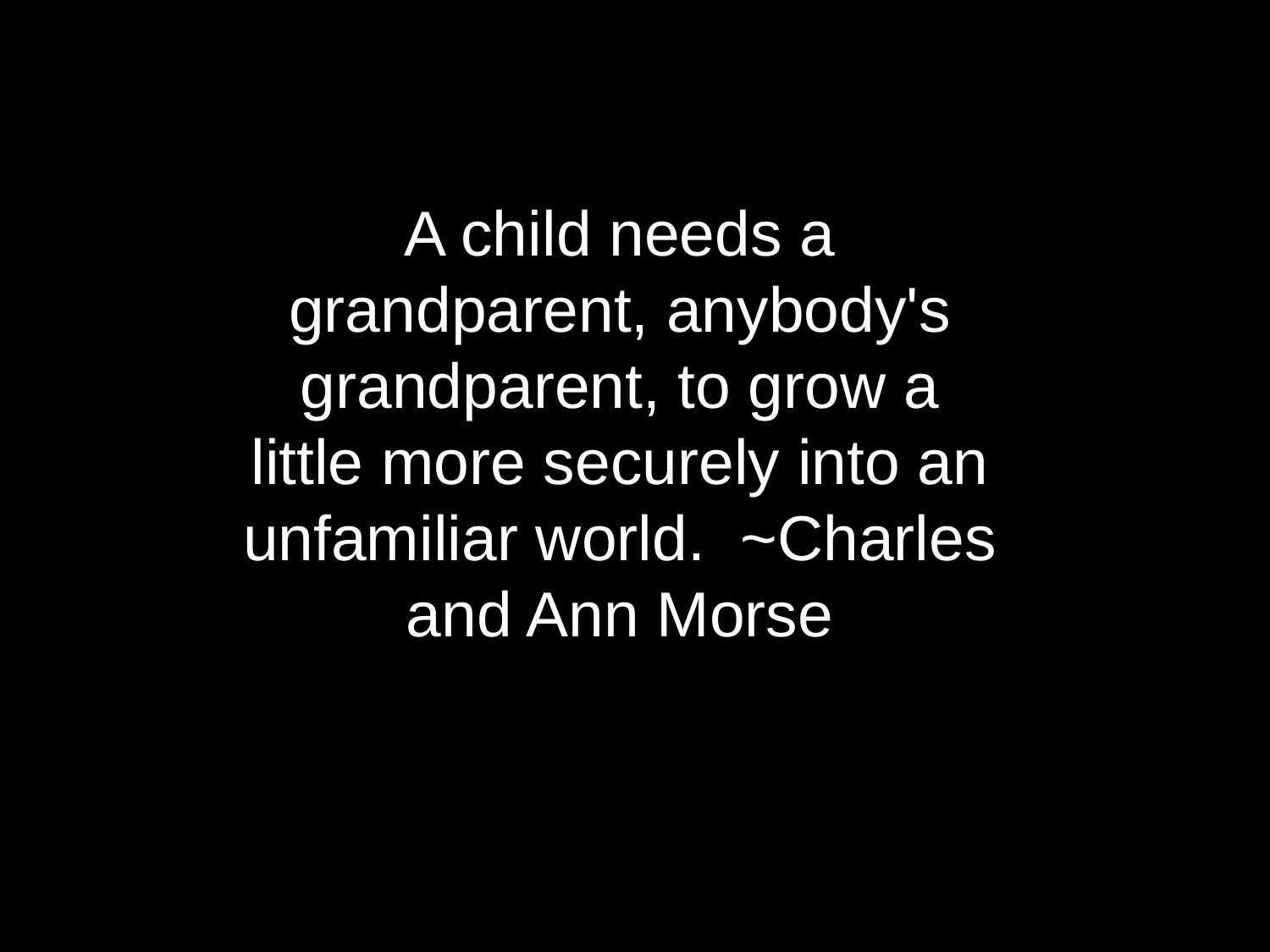

A child needs a grandparent, anybody's grandparent, to grow a little more securely into an unfamiliar world.  ~Charles and Ann Morse